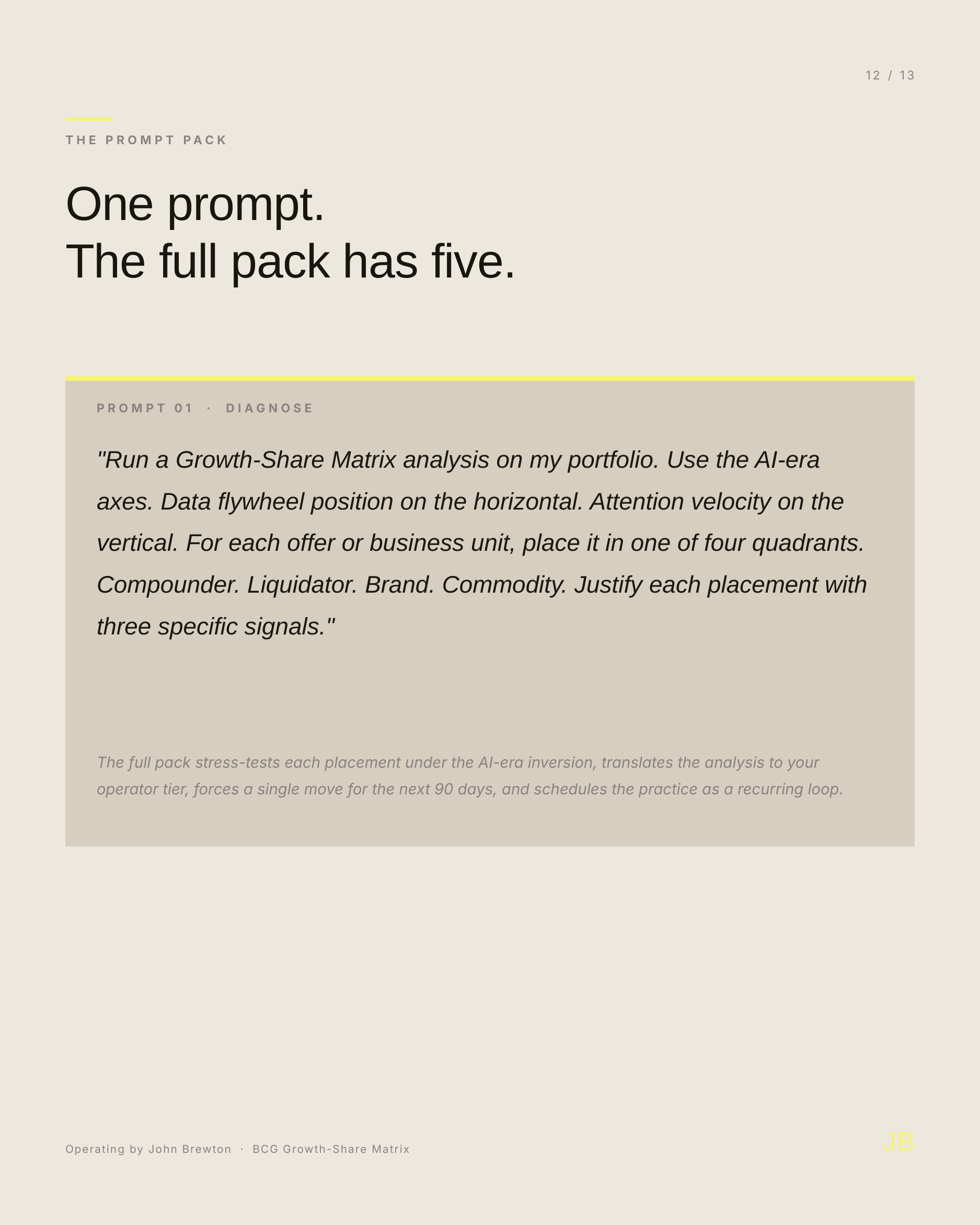

12 / 13

THE PROMPT PACK
One prompt.
The full pack has five.

PROMPT 01  ·  DIAGNOSE
"Run a Growth-Share Matrix analysis on my portfolio. Use the AI-era axes. Data flywheel position on the horizontal. Attention velocity on the vertical. For each offer or business unit, place it in one of four quadrants. Compounder. Liquidator. Brand. Commodity. Justify each placement with three specific signals."
The full pack stress-tests each placement under the AI-era inversion, translates the analysis to your operator tier, forces a single move for the next 90 days, and schedules the practice as a recurring loop.
JB
Operating by John Brewton  ·  BCG Growth-Share Matrix